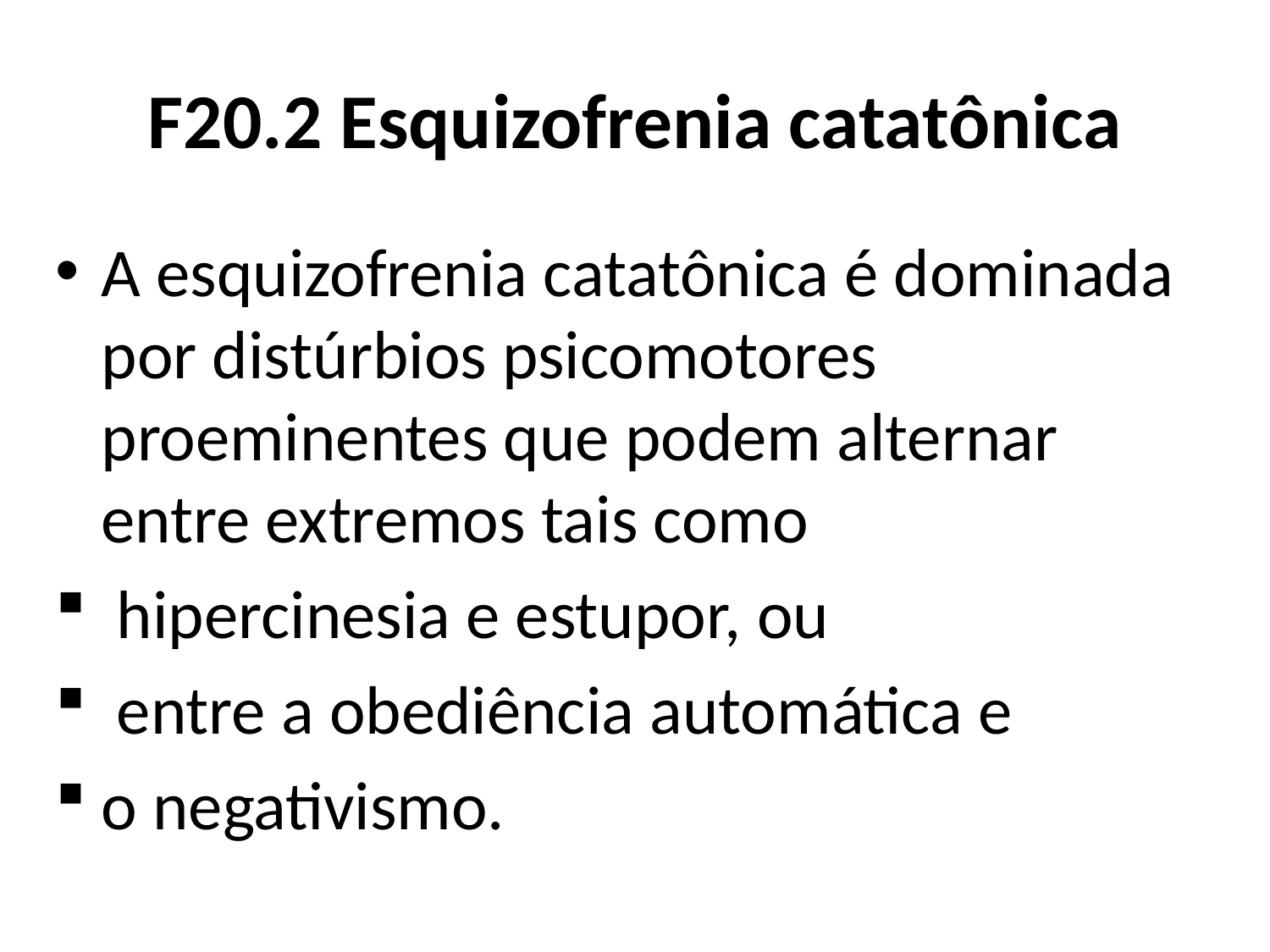

# F20.2 Esquizofrenia catatônica
A esquizofrenia catatônica é dominada por distúrbios psicomotores proeminentes que podem alternar entre extremos tais como
 hipercinesia e estupor, ou
 entre a obediência automática e
o negativismo.